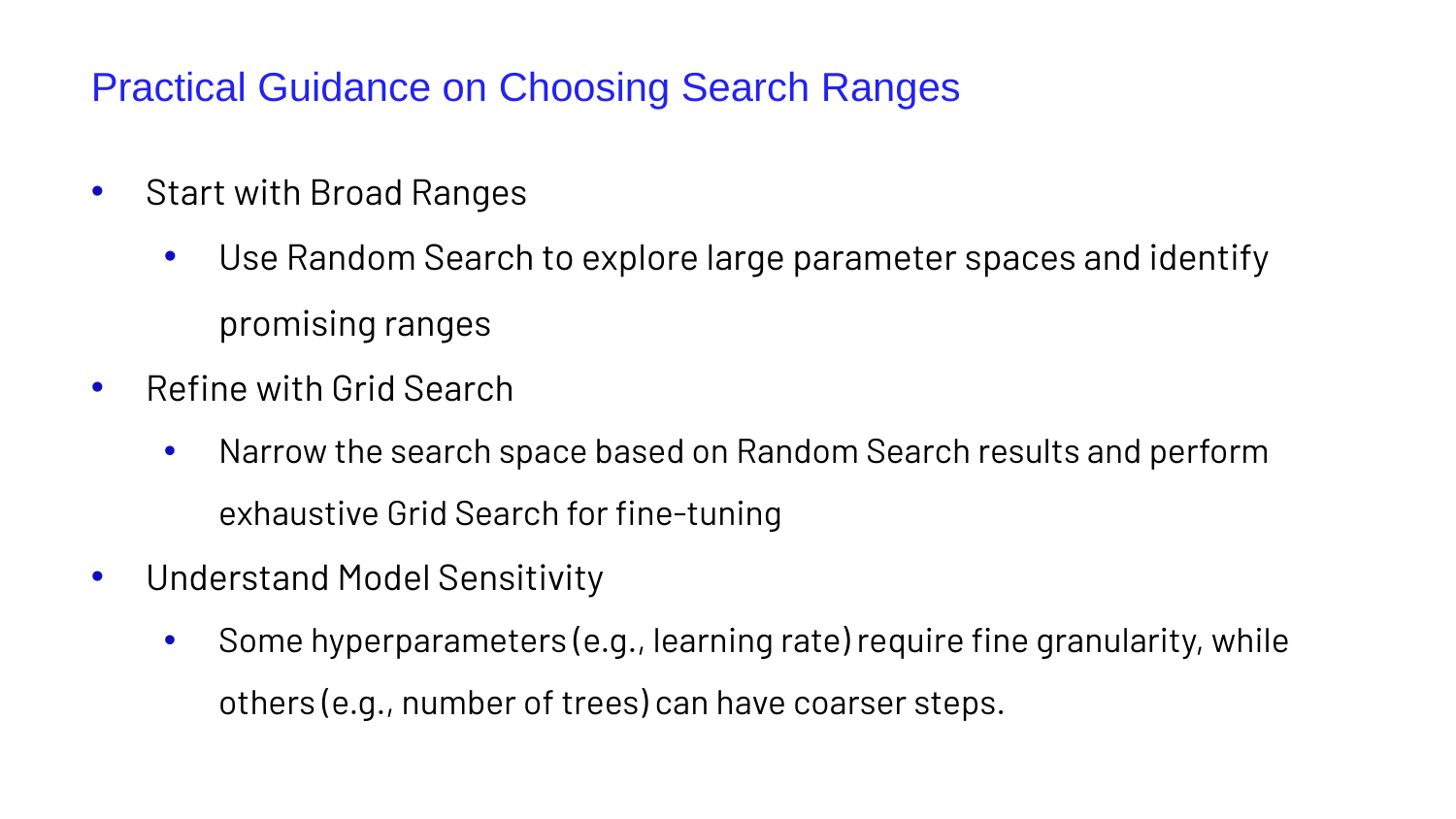

Practical Guidance on Choosing Search Ranges
Start with Broad Ranges
Use Random Search to explore large parameter spaces and identify promising ranges
Refine with Grid Search
Narrow the search space based on Random Search results and perform exhaustive Grid Search for fine-tuning
Understand Model Sensitivity
Some hyperparameters (e.g., learning rate) require fine granularity, while others (e.g., number of trees) can have coarser steps.